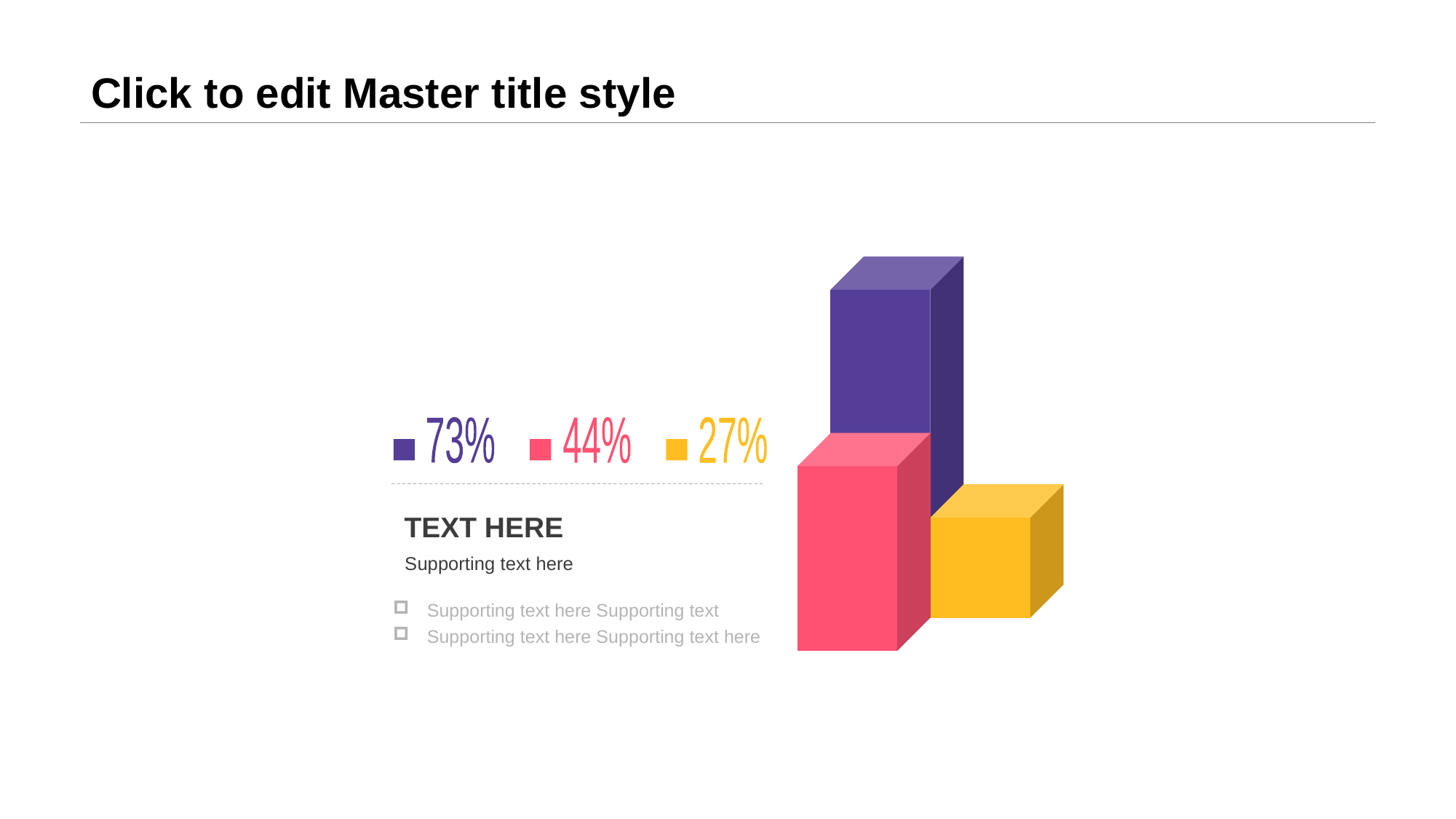

# Click to edit Master title style

73%
44%
27%

TEXT HERE
Supporting text here
Supporting text here Supporting text
Supporting text here Supporting text here
18